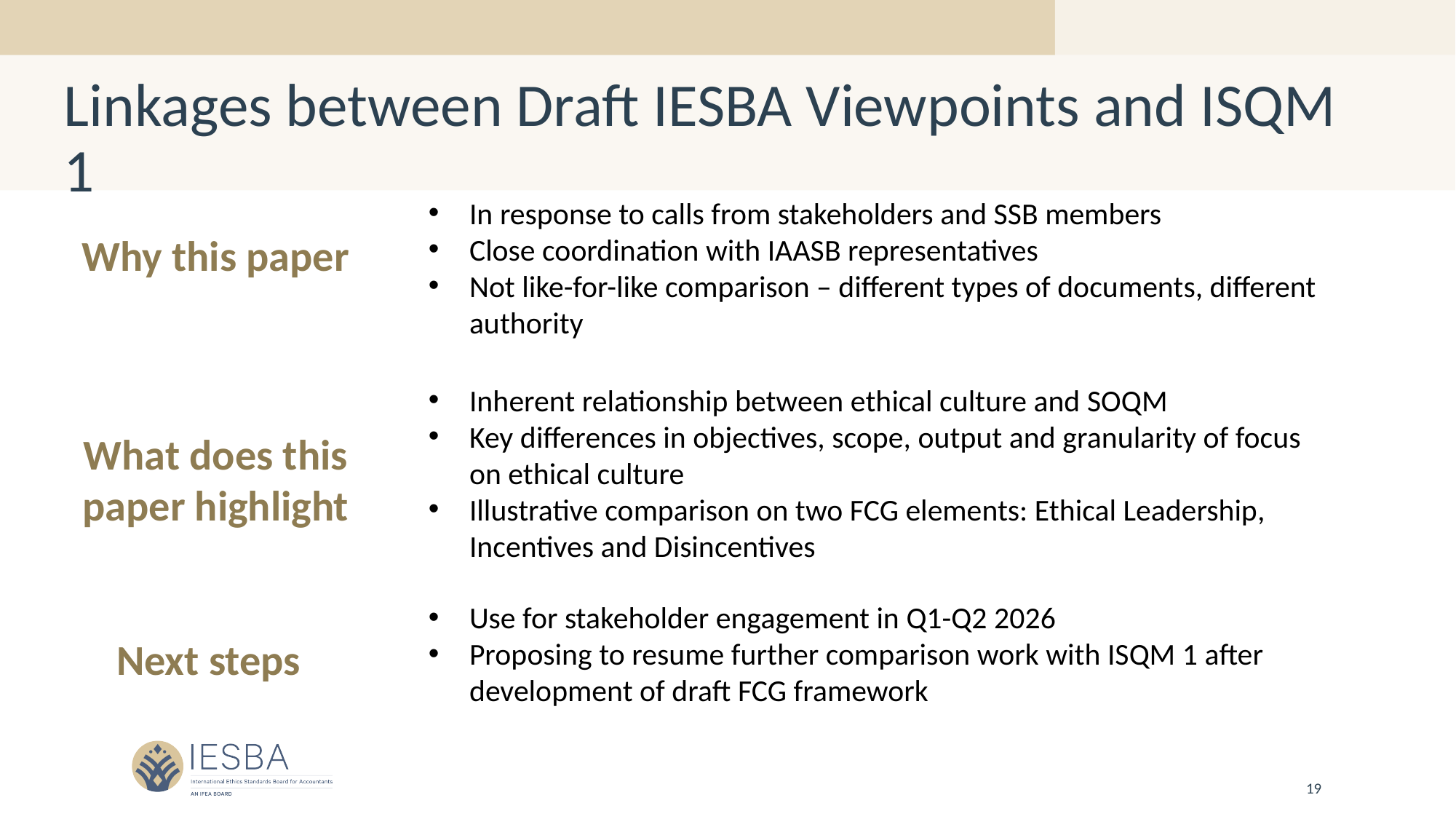

# Linkages between Draft IESBA Viewpoints and ISQM 1
In response to calls from stakeholders and SSB members
Close coordination with IAASB representatives
Not like-for-like comparison – different types of documents, different authority

Why this paper
Inherent relationship between ethical culture and SOQM
Key differences in objectives, scope, output and granularity of focus on ethical culture
Illustrative comparison on two FCG elements: Ethical Leadership, Incentives and Disincentives
What does this paper highlight
Use for stakeholder engagement in Q1-Q2 2026
Proposing to resume further comparison work with ISQM 1 after development of draft FCG framework
Next steps
19